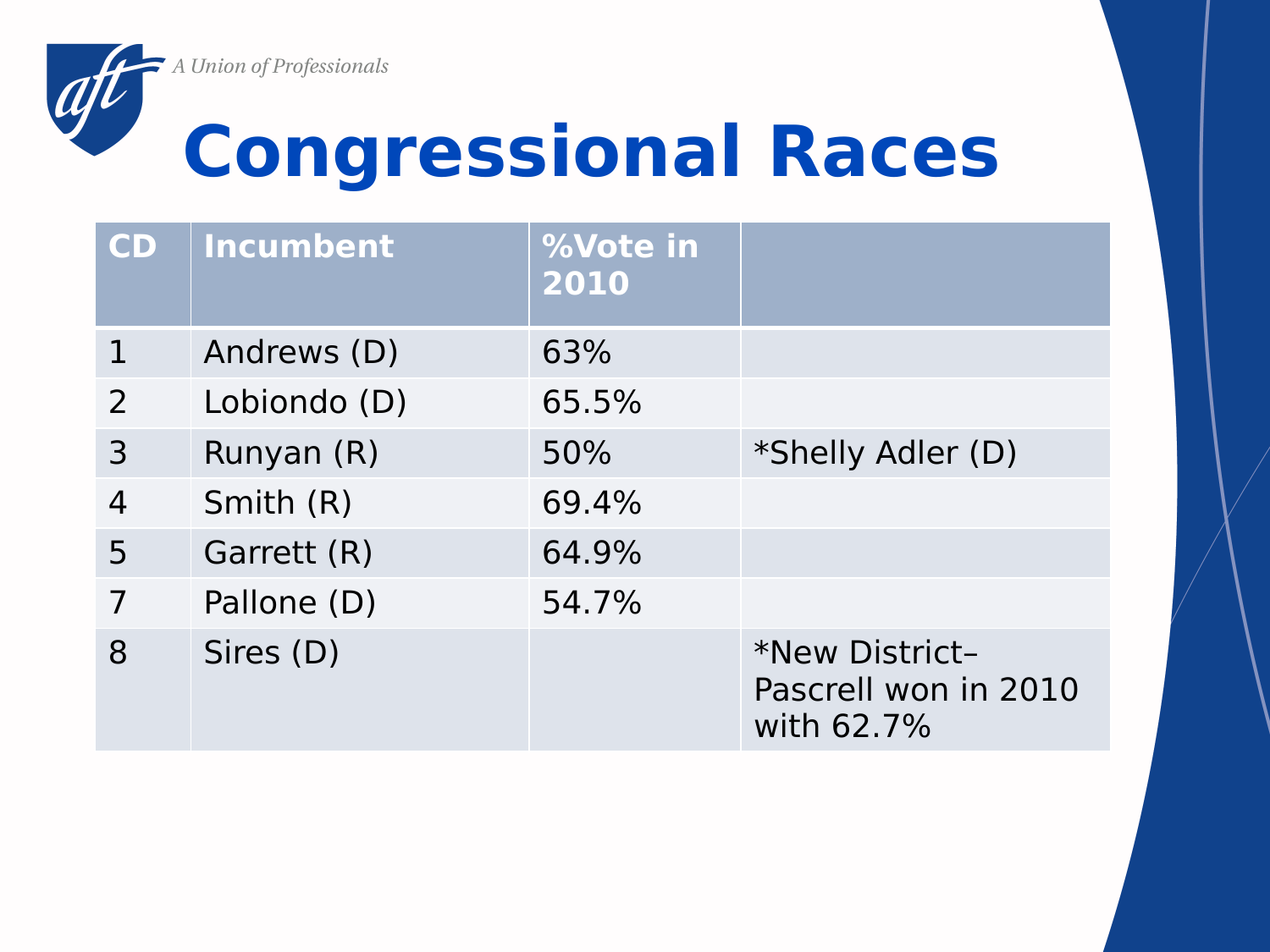

# Congressional Races
| CD | Incumbent | %Vote in 2010 |  |
| --- | --- | --- | --- |
| 1 | Andrews (D) | 63% |  |
| 2 | Lobiondo (D) | 65.5% |  |
| 3 | Runyan (R) | 50% | \*Shelly Adler (D) |
| 4 | Smith (R) | 69.4% |  |
| 5 | Garrett (R) | 64.9% |  |
| 7 | Pallone (D) | 54.7% |  |
| 8 | Sires (D) |  | \*New District– Pascrell won in 2010 with 62.7% |